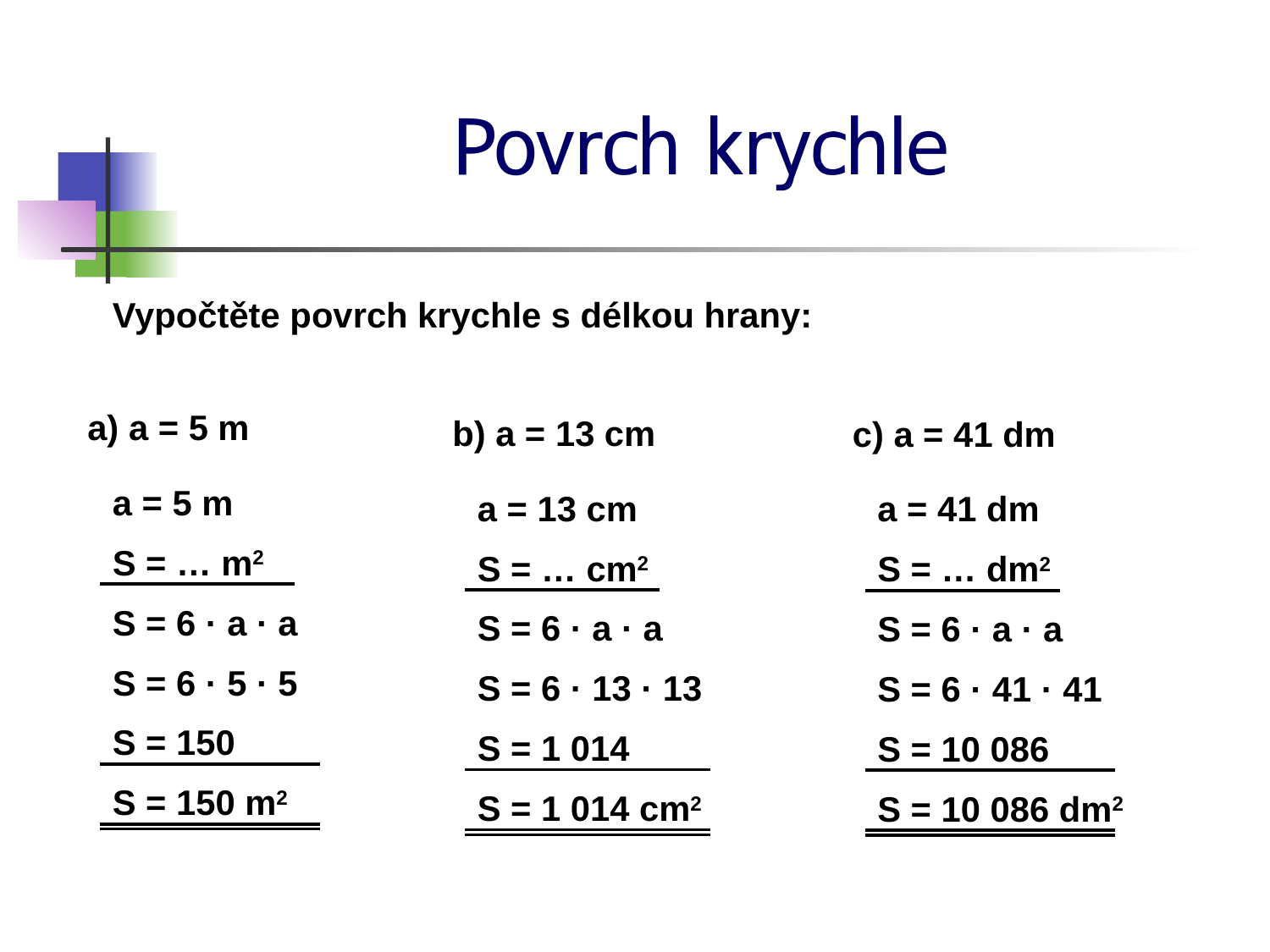

# Povrch krychle
Vypočtěte povrch krychle s délkou hrany:
a) a = 5 m
b) a = 13 cm
c) a = 41 dm
a = 5 m
a = 13 cm
a = 41 dm
S = … m2
S = … cm2
S = … dm2
S = 6 · a · a
S = 6 · a · a
S = 6 · a · a
S = 6 · 5 · 5
S = 6 · 13 · 13
S = 6 · 41 · 41
S = 150
S = 1 014
S = 10 086
S = 150 m2
S = 1 014 cm2
S = 10 086 dm2